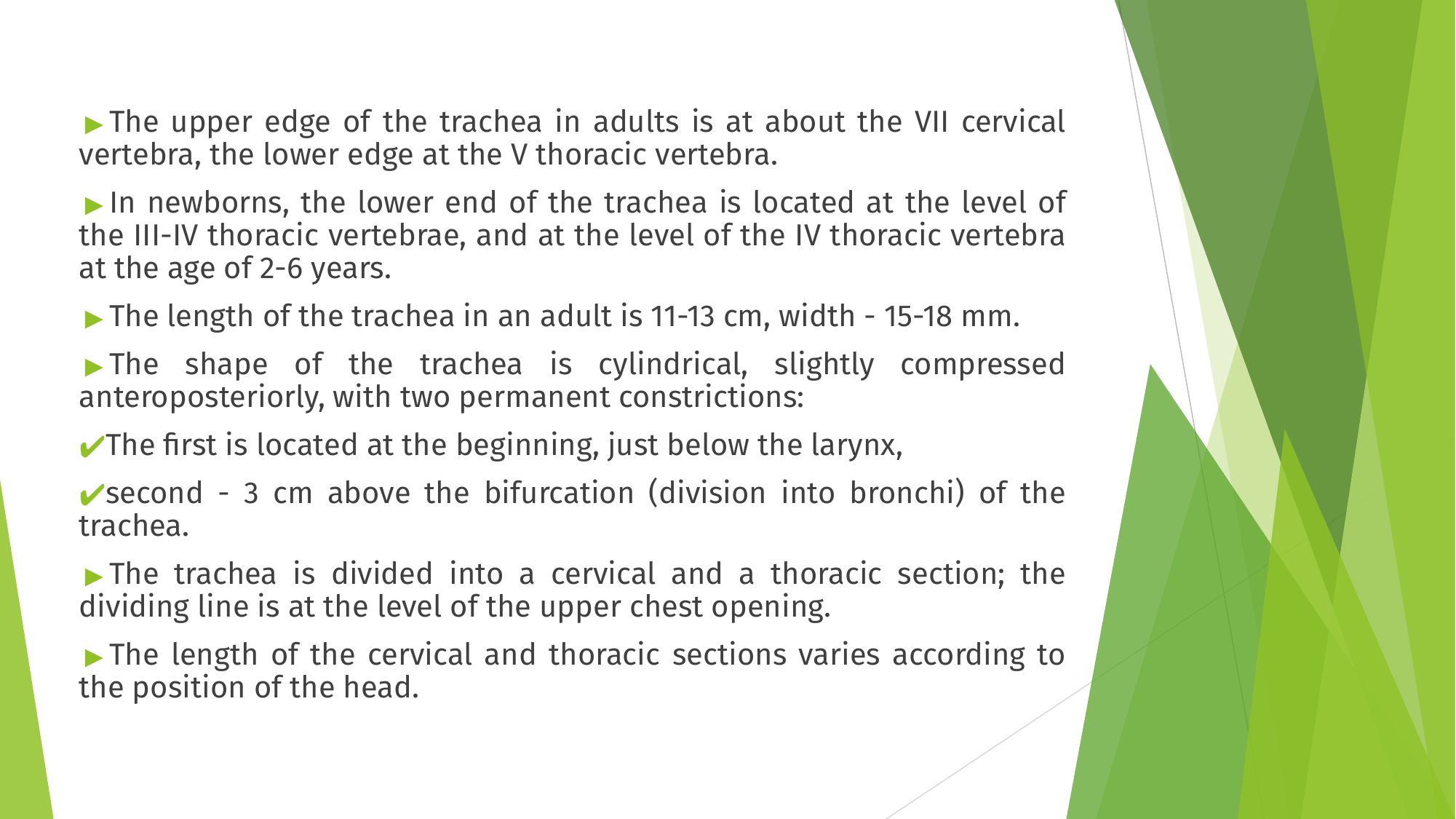

The upper edge of the trachea in adults is at about the VII cervical vertebra, the lower edge at the V thoracic vertebra.
In newborns, the lower end of the trachea is located at the level of the III-IV thoracic vertebrae, and at the level of the IV thoracic vertebra at the age of 2-6 years.
The length of the trachea in an adult is 11-13 cm, width - 15-18 mm.
The shape of the trachea is cylindrical, slightly compressed anteroposteriorly, with two permanent constrictions:
The first is located at the beginning, just below the larynx,
second - 3 cm above the bifurcation (division into bronchi) of the trachea.
The trachea is divided into a cervical and a thoracic section; the dividing line is at the level of the upper chest opening.
The length of the cervical and thoracic sections varies according to the position of the head.